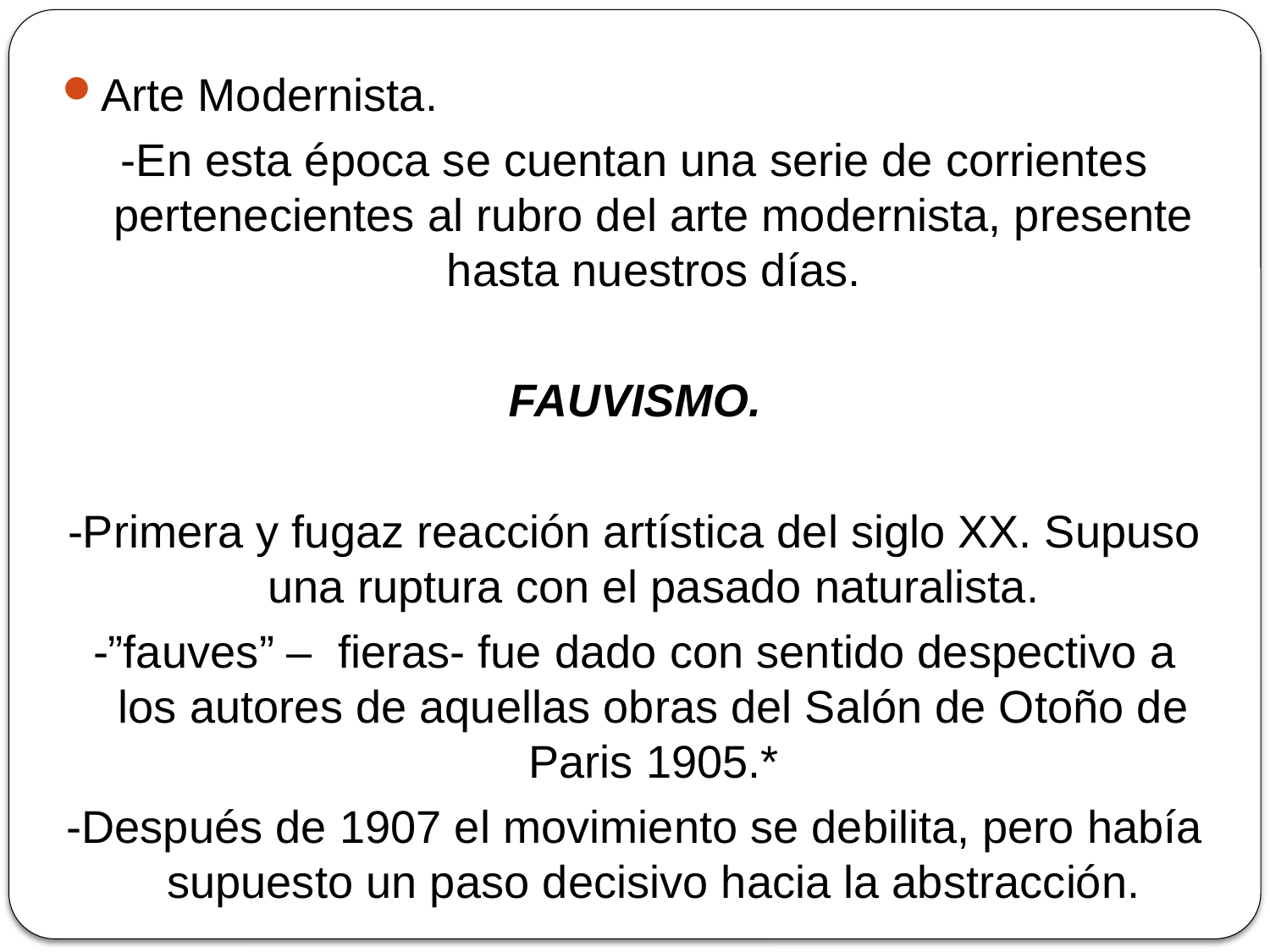

Arte Modernista.
-En esta época se cuentan una serie de corrientes pertenecientes al rubro del arte modernista, presente hasta nuestros días.

FAUVISMO.

-Primera y fugaz reacción artística del siglo XX. Supuso una ruptura con el pasado naturalista.
-”fauves” –  fieras- fue dado con sentido despectivo a los autores de aquellas obras del Salón de Otoño de Paris 1905.*
-Después de 1907 el movimiento se debilita, pero había supuesto un paso decisivo hacia la abstracción.